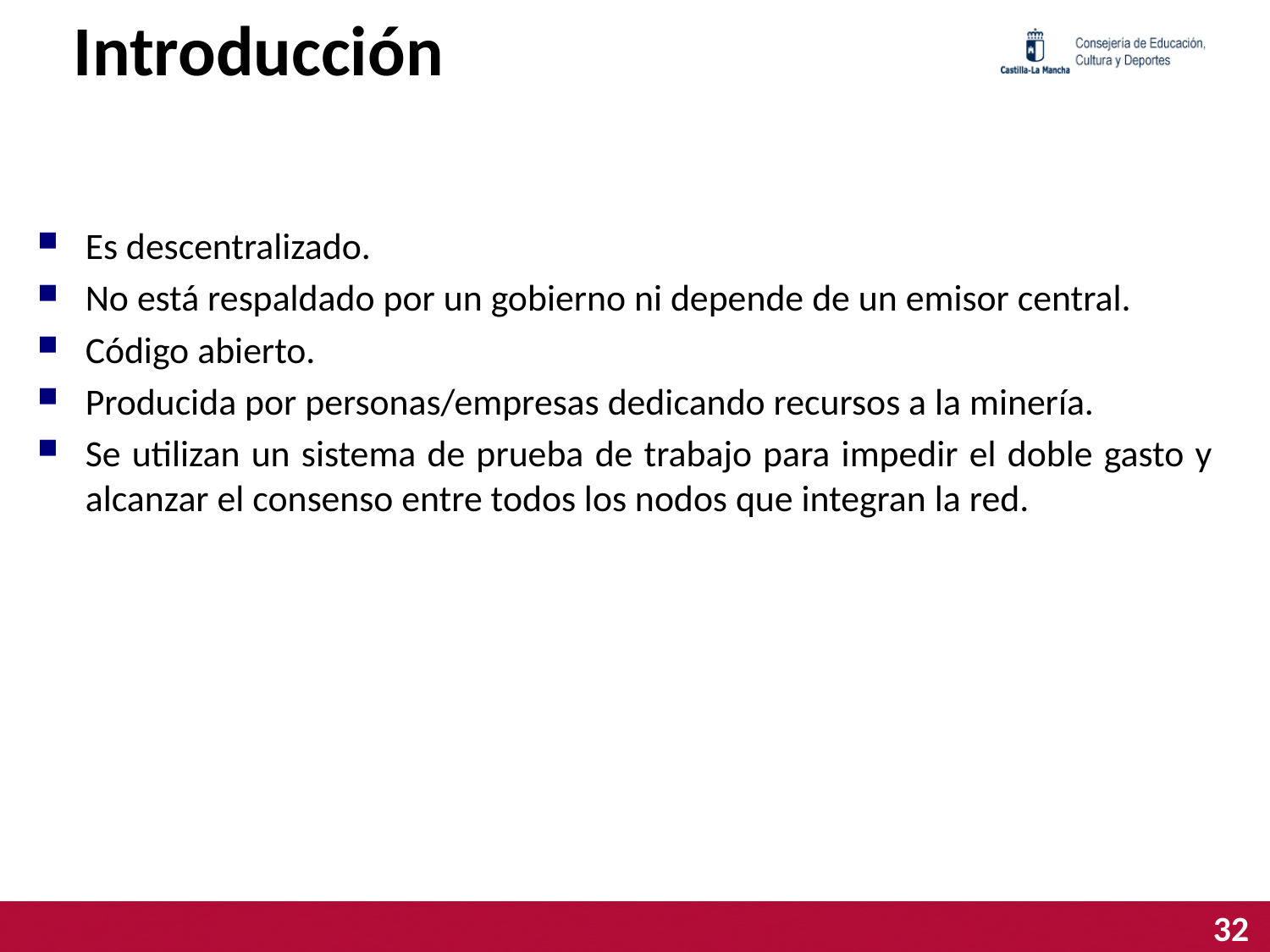

# Introducción
Es descentralizado.
No está respaldado por un gobierno ni depende de un emisor central.
Código abierto.
Producida por personas/empresas dedicando recursos a la minería.
Se utilizan un sistema de prueba de trabajo para impedir el doble gasto y alcanzar el consenso entre todos los nodos que integran la red.